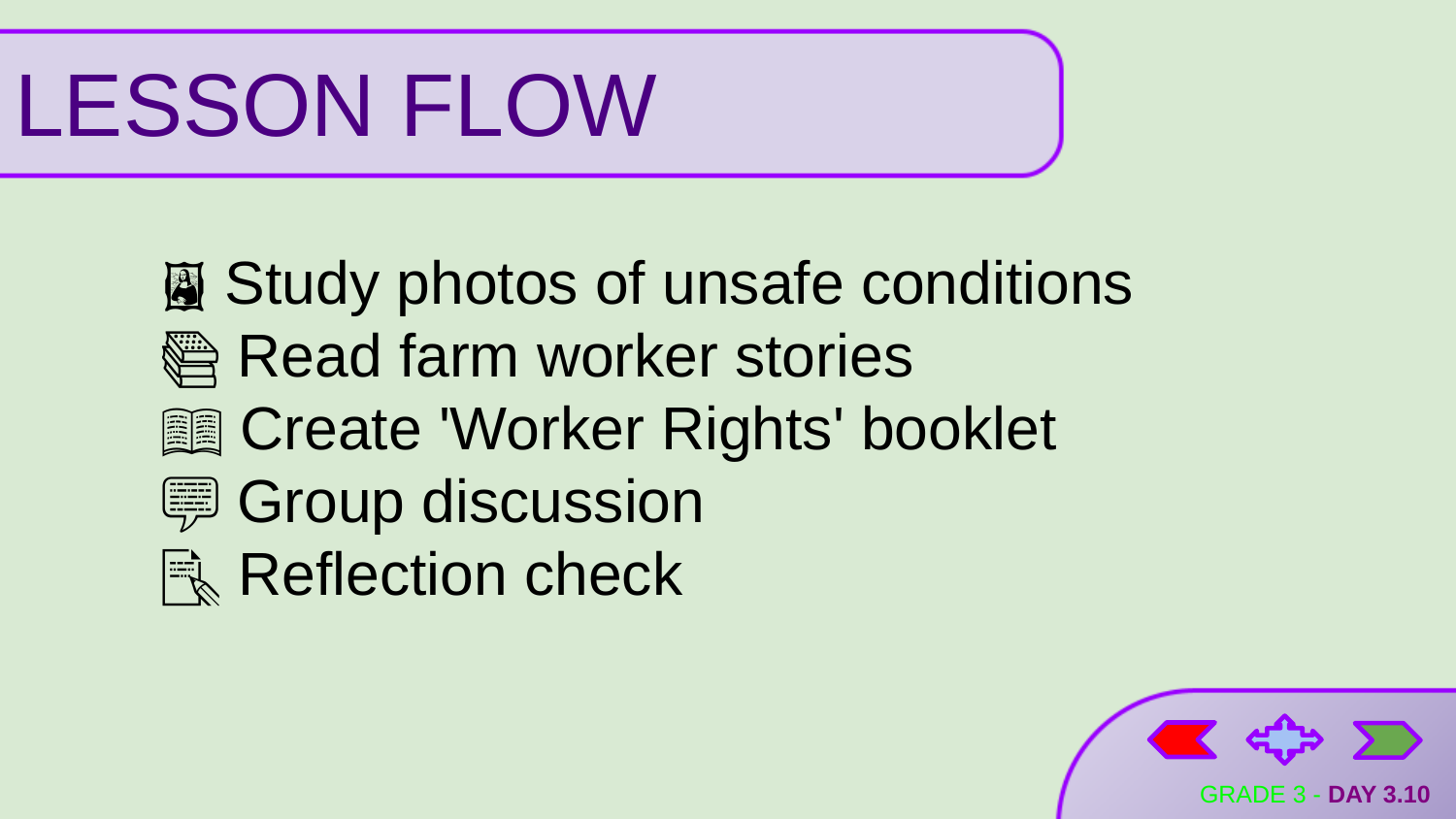

# LESSON FLOW

🖼️ Study photos of unsafe conditions
📚 Read farm worker stories
📖 Create 'Worker Rights' booklet
💬 Group discussion
📝 Reflection check

GRADE 3 - DAY 3.10